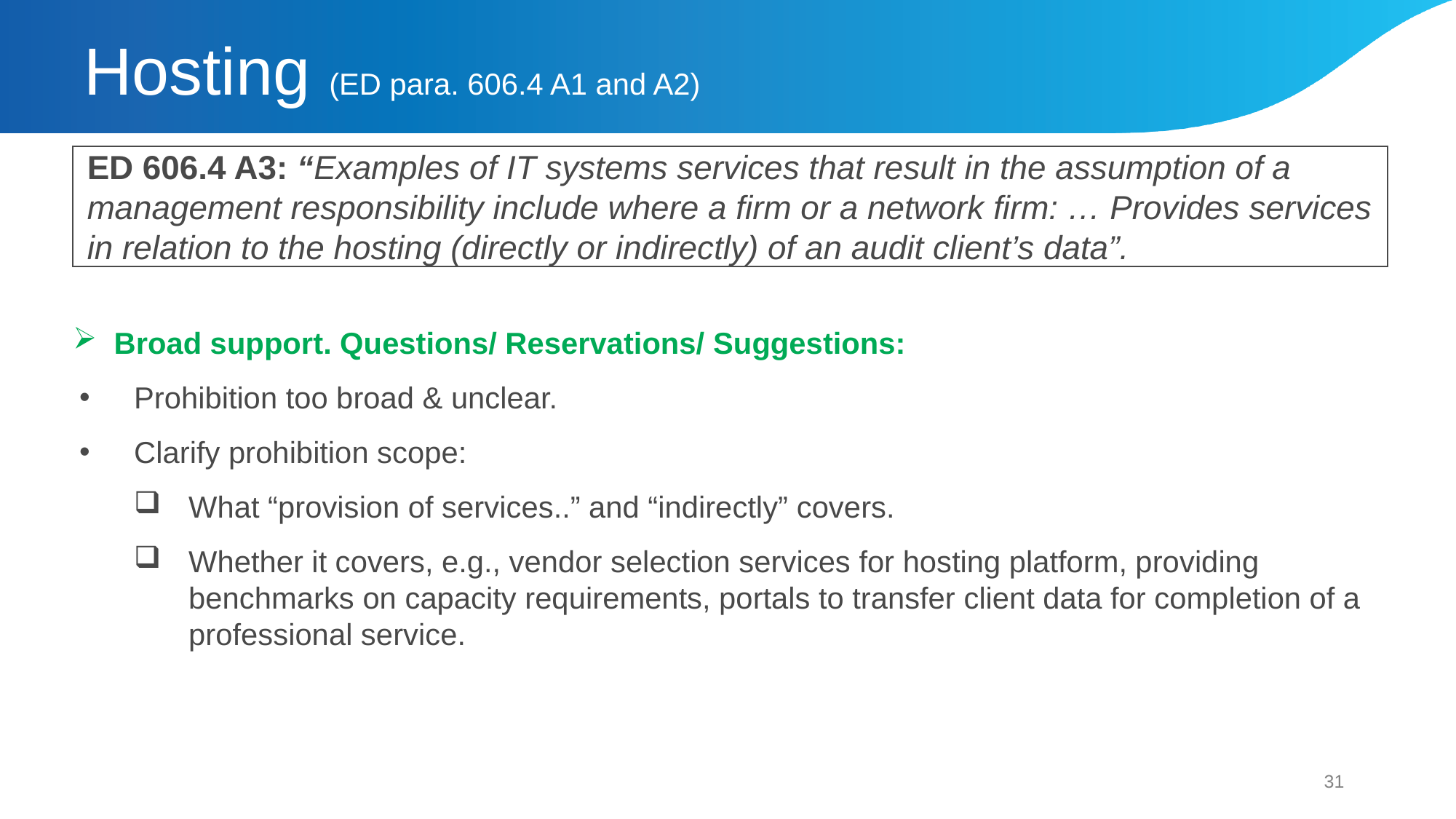

# Hosting (ED para. 606.4 A1 and A2)
ED 606.4 A3: “Examples of IT systems services that result in the assumption of a management responsibility include where a firm or a network firm: … Provides services in relation to the hosting (directly or indirectly) of an audit client’s data”.

Broad support. Questions/ Reservations/ Suggestions:
Prohibition too broad & unclear.
Clarify prohibition scope:
What “provision of services..” and “indirectly” covers.
Whether it covers, e.g., vendor selection services for hosting platform, providing benchmarks on capacity requirements, portals to transfer client data for completion of a professional service.
31